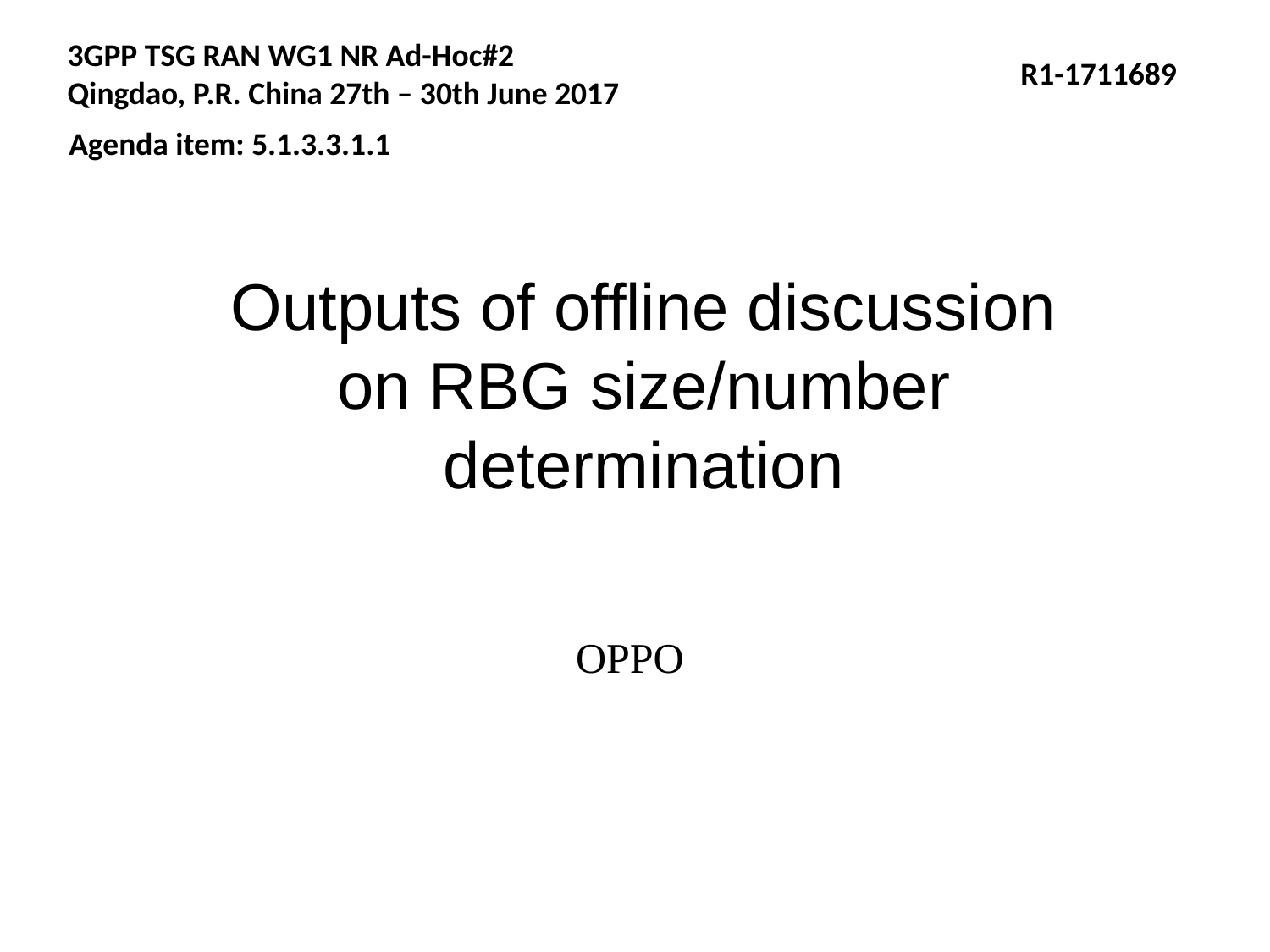

3GPP TSG RAN WG1 NR Ad-Hoc#2
Qingdao, P.R. China 27th – 30th June 2017
R1-1711689
Agenda item: 5.1.3.3.1.1
# Outputs of offline discussion on RBG size/number determination
OPPO